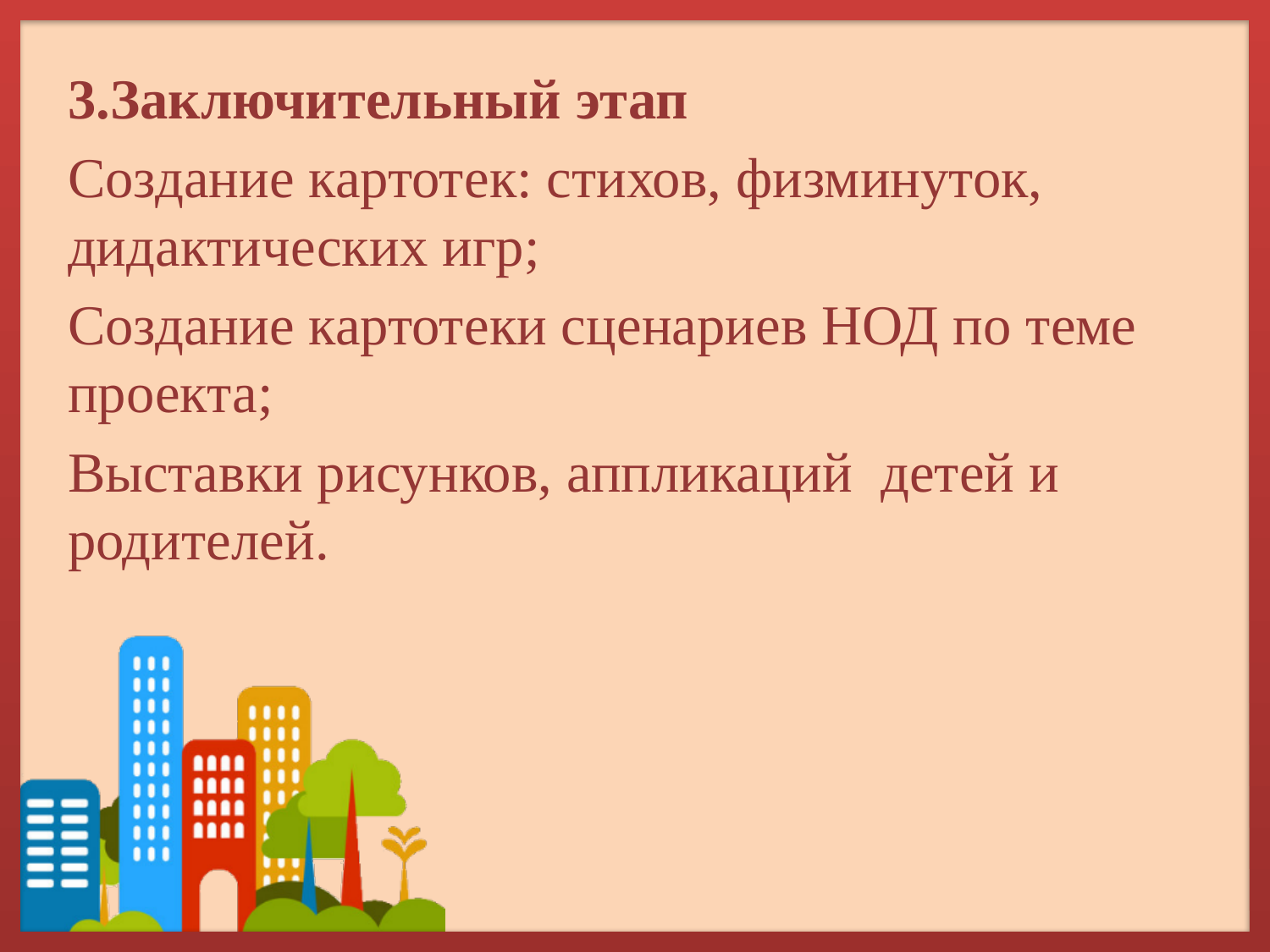

3.Заключительный этап
Создание картотек: стихов, физминуток, дидактических игр;
Создание картотеки сценариев НОД по теме проекта;
Выставки рисунков, аппликаций  детей и родителей.